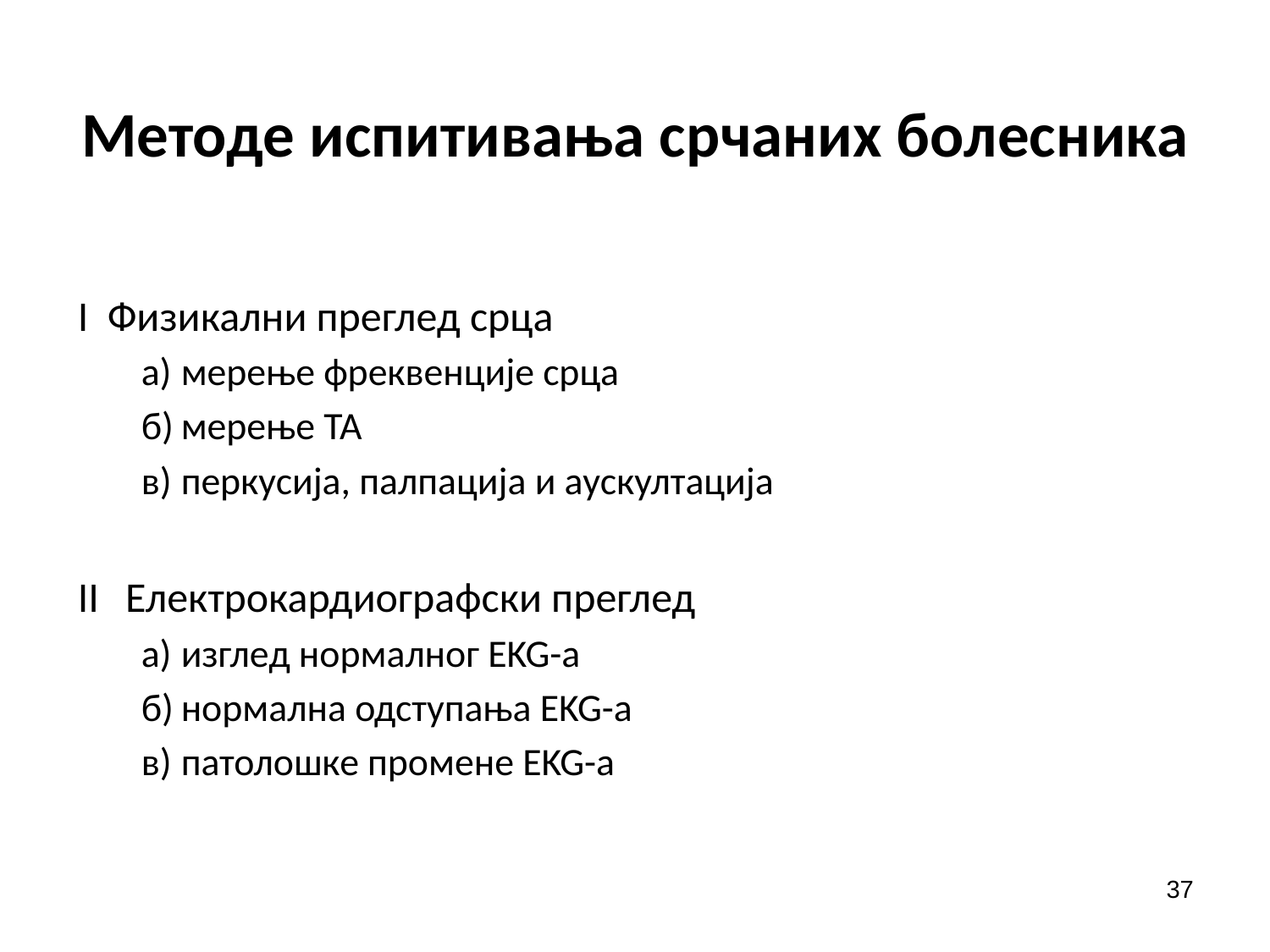

# Методе испитивања срчаних болесника
I  Физикални преглед срца
а)	мерење фреквенције срца
б)	мерење TA
в)	перкусија, палпација и аускултација

II	Електрокардиографски преглед
а)	изглед нормалног EKG-а
б)	нормална одступања EKG-а
в)	патолошке промене EKG-а
37